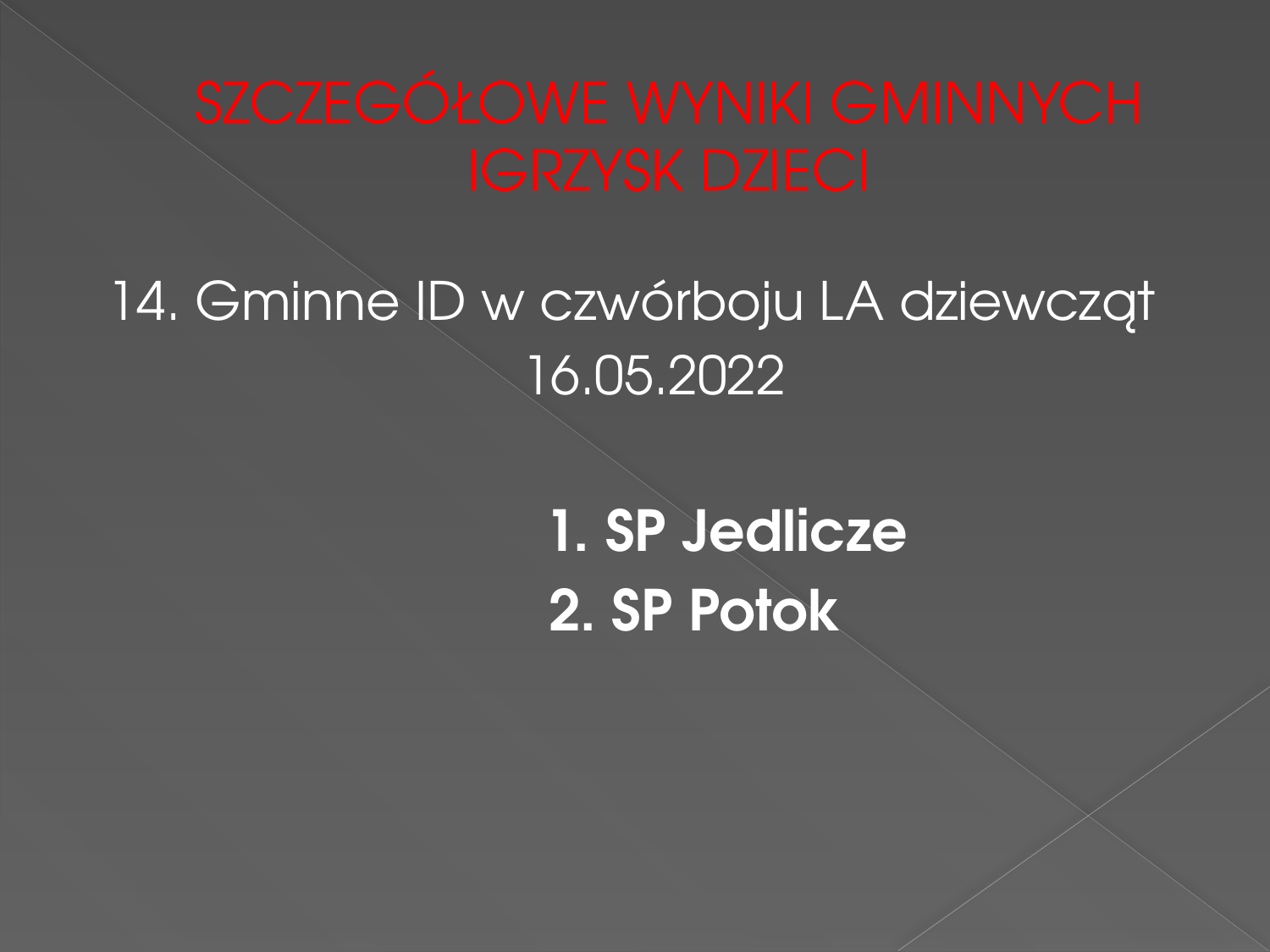

# SZCZEGÓŁOWE WYNIKI GMINNYCH IGRZYSK DZIECI
14. Gminne ID w czwórboju LA dziewcząt
  16.05.2022

           1. SP Jedlicze
       2. SP Potok